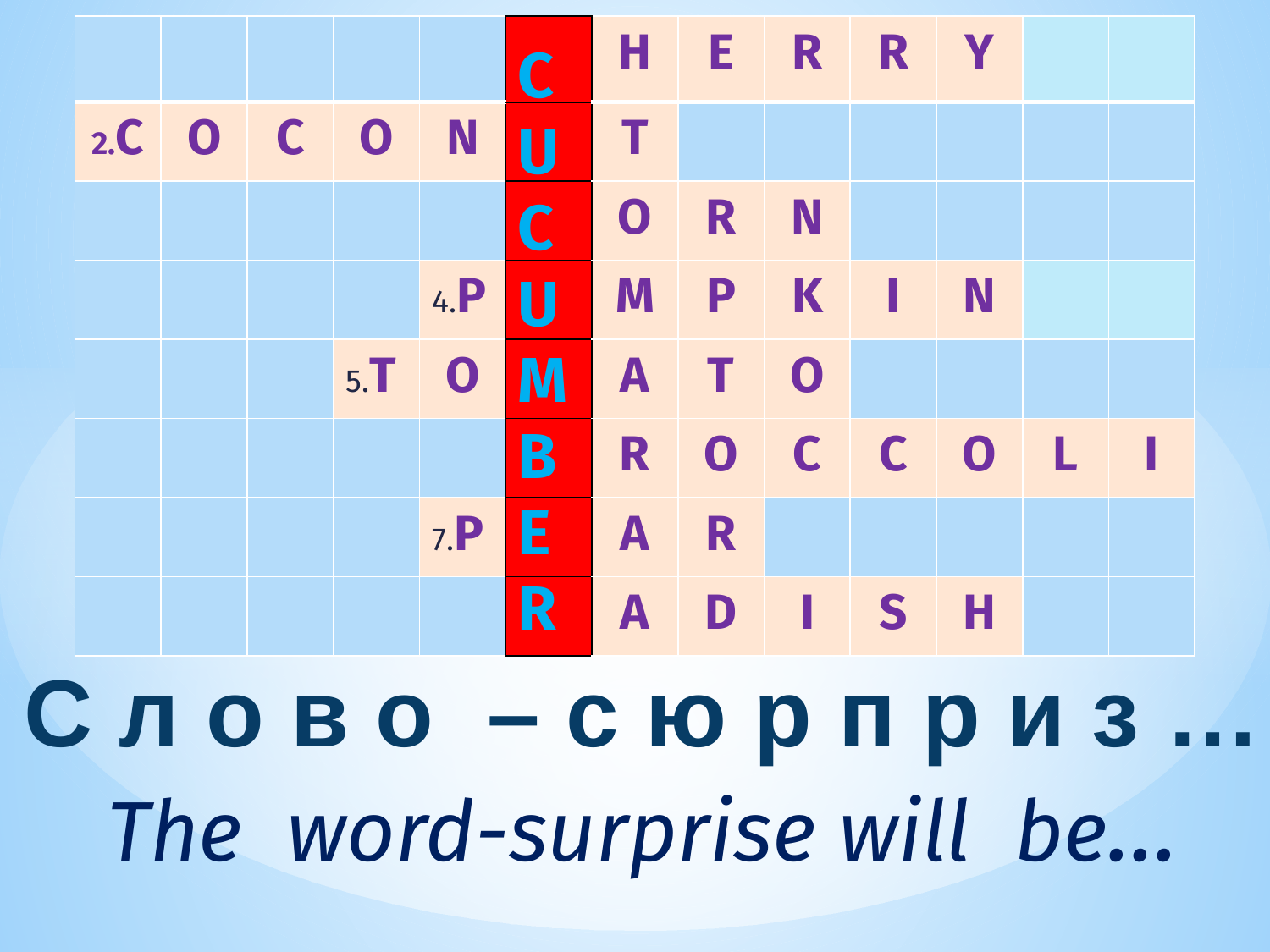

|  |  |  |  |  |  | H | E | R | R | Y |  |  |
| --- | --- | --- | --- | --- | --- | --- | --- | --- | --- | --- | --- | --- |
| 2.C | O | C | O | N |  | T |  |  |  |  |  |  |
|  |  |  |  |  |  | O | R | N |  |  |  |  |
|  |  |  |  | 4.P |  | M | P | K | I | N |  |  |
|  |  |  | 5.T | O |  | A | T | O |  |  |  |  |
|  |  |  |  |  |  | R | O | C | C | O | L | I |
|  |  |  |  | 7.P |  | A | R |  |  |  |  |  |
|  |  |  |  |  |  | A | D | I | S | H |  |  |
C
U
C
U
M
B
E
R
С л о в о  – с ю р п р и з …
The  word-surprise will  be…